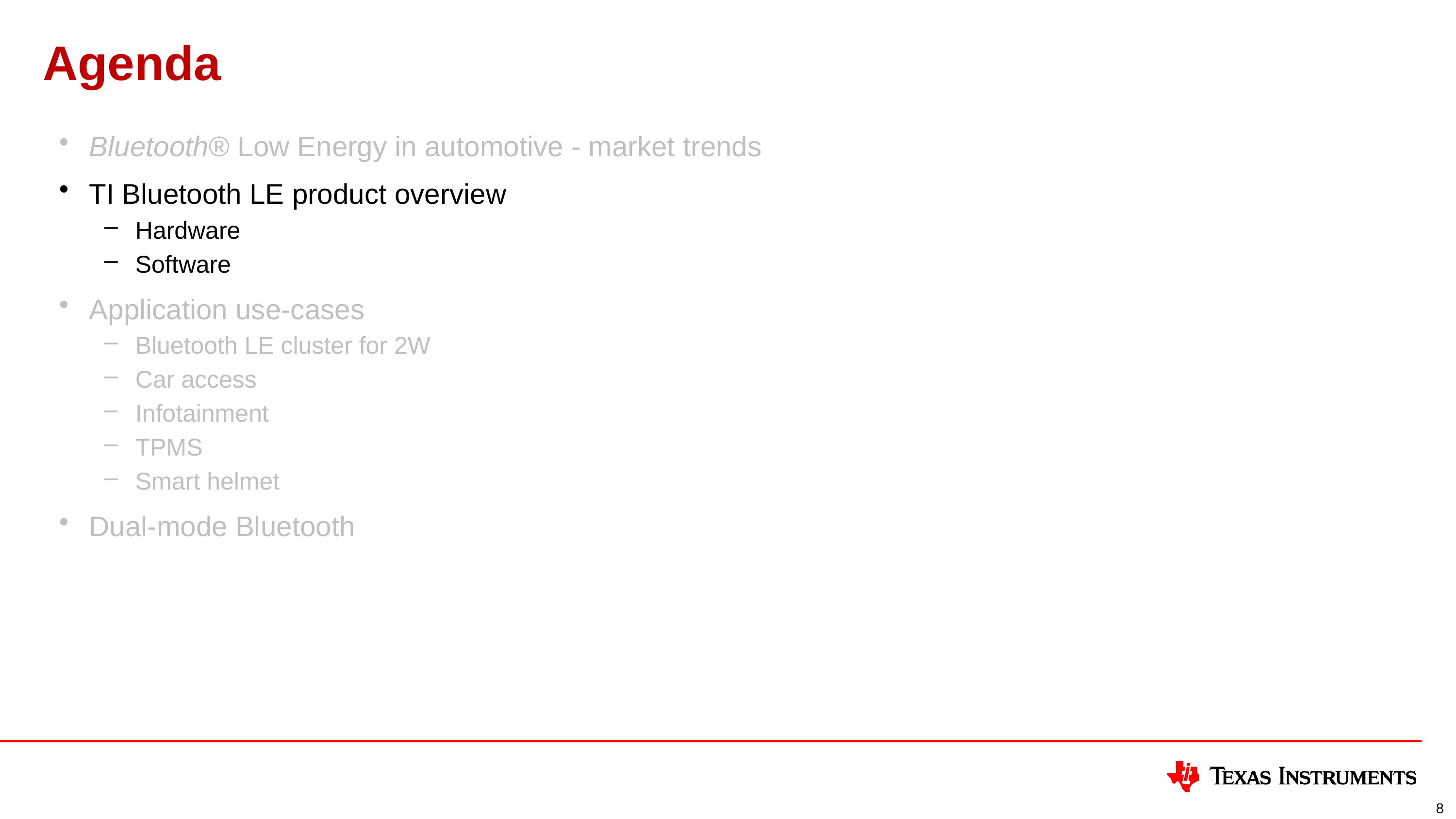

# Agenda
Bluetooth® Low Energy in automotive - market trends
TI Bluetooth LE product overview
Hardware
Software
Application use-cases
Bluetooth LE cluster for 2W
Car access
Infotainment
TPMS
Smart helmet
Dual-mode Bluetooth
8